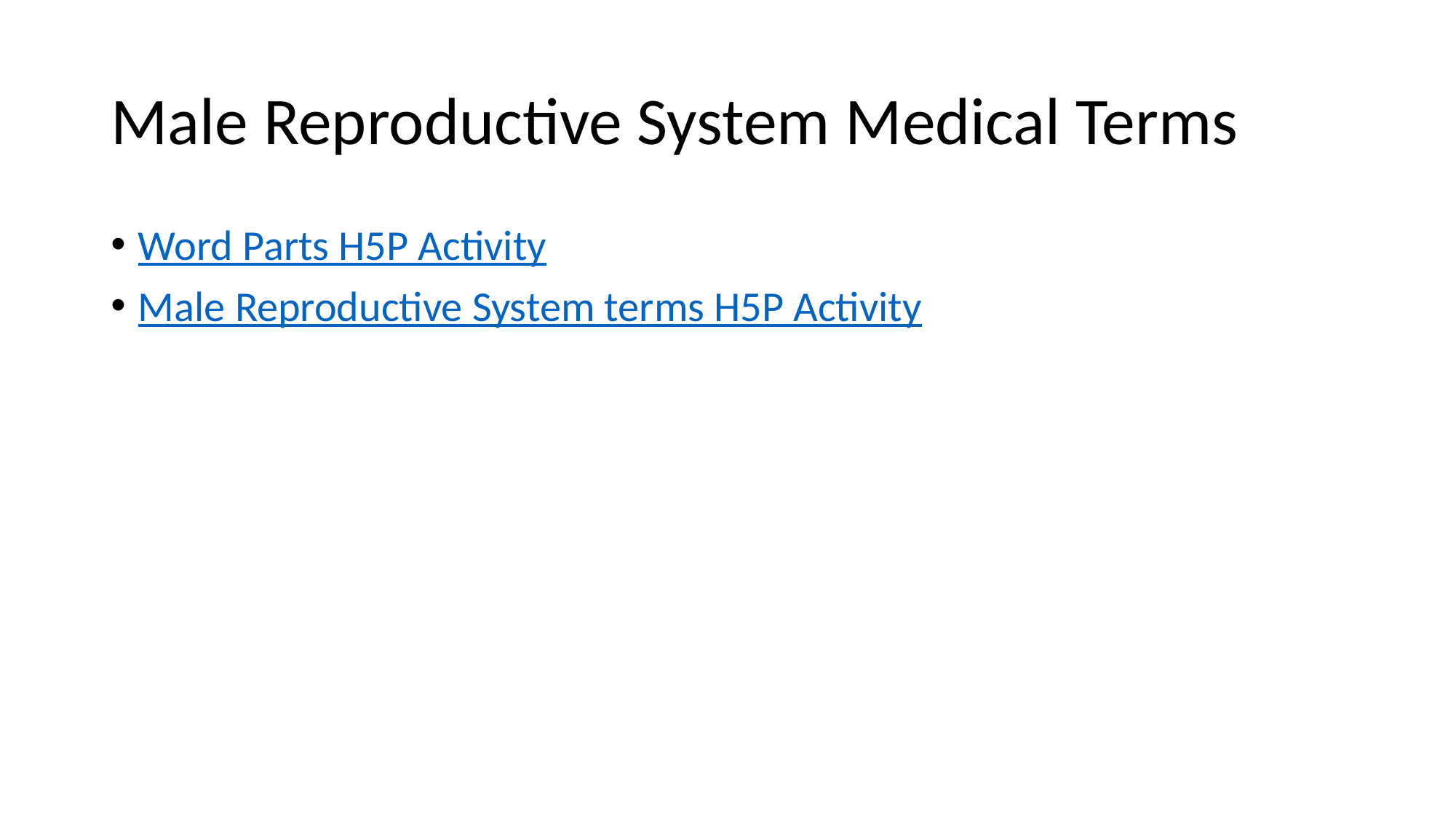

# Male Reproductive System Medical Terms
Word Parts H5P Activity
Male Reproductive System terms H5P Activity